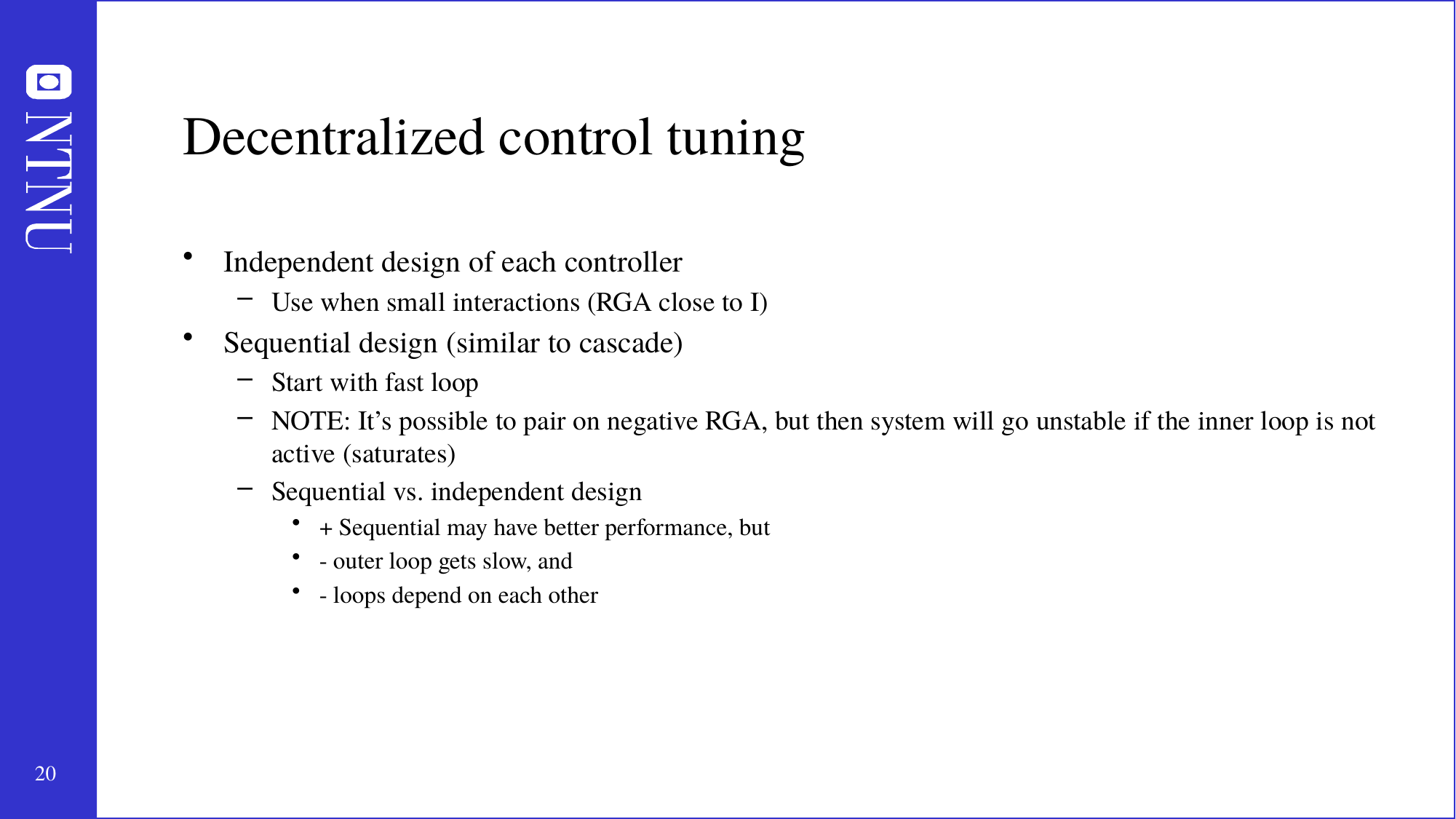

# Decentralized control tuning
Independent design of each controller
Use when small interactions (RGA close to I)
Sequential design (similar to cascade)
Start with fast loop
NOTE: It’s possible to pair on negative RGA, but then system will go unstable if the inner loop is not active (saturates)
Sequential vs. independent design
+ Sequential may have better performance, but
- outer loop gets slow, and
- loops depend on each other